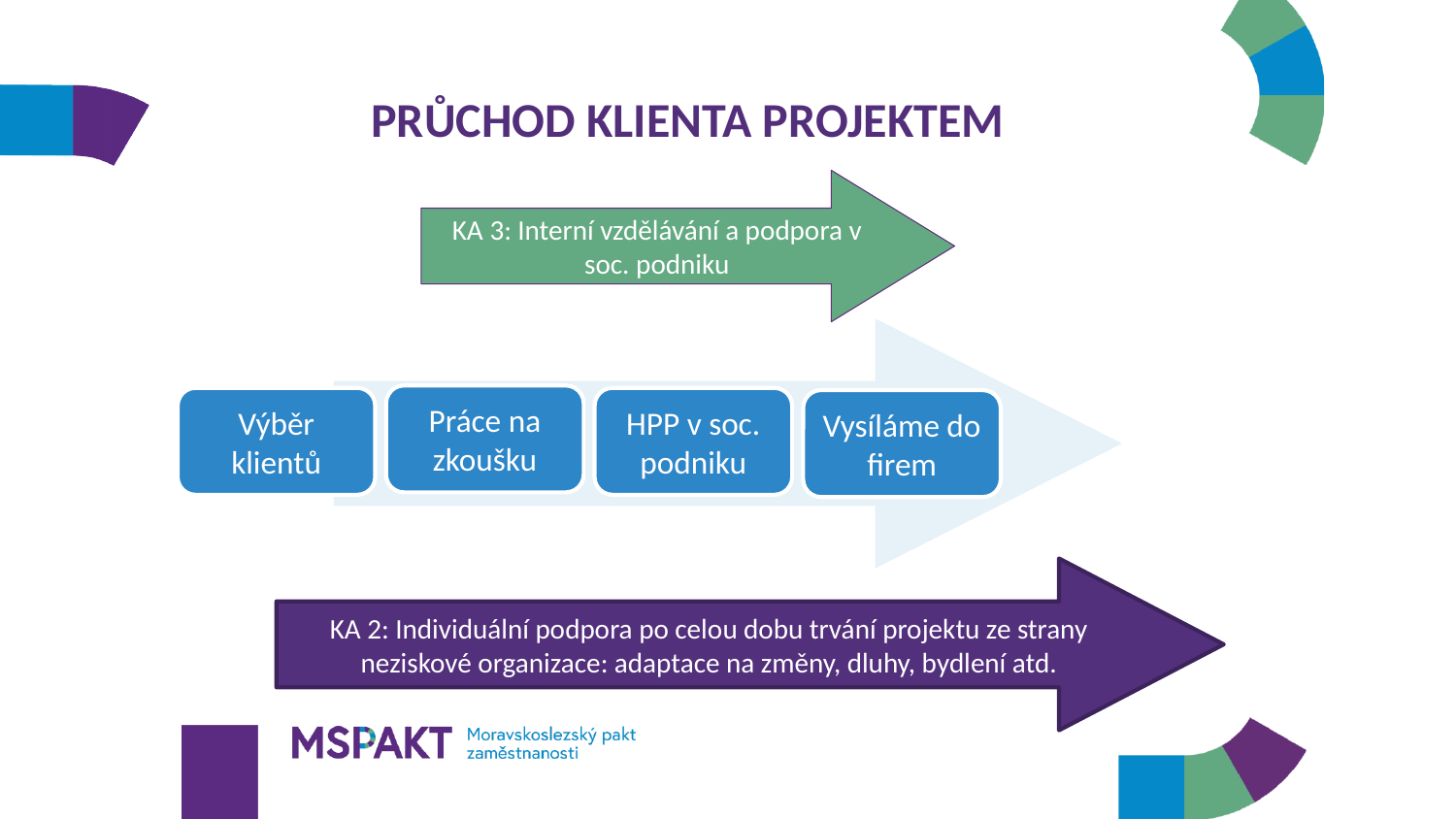

# PRŮCHOD KLIENTA PROJEKTEM
KA 3: Interní vzdělávání a podpora v soc. podniku

Práce na zkoušku
Výběr klientů
HPP v soc. podniku
Vysíláme do firem
KA 2: Individuální podpora po celou dobu trvání projektu ze strany neziskové organizace: adaptace na změny, dluhy, bydlení atd.